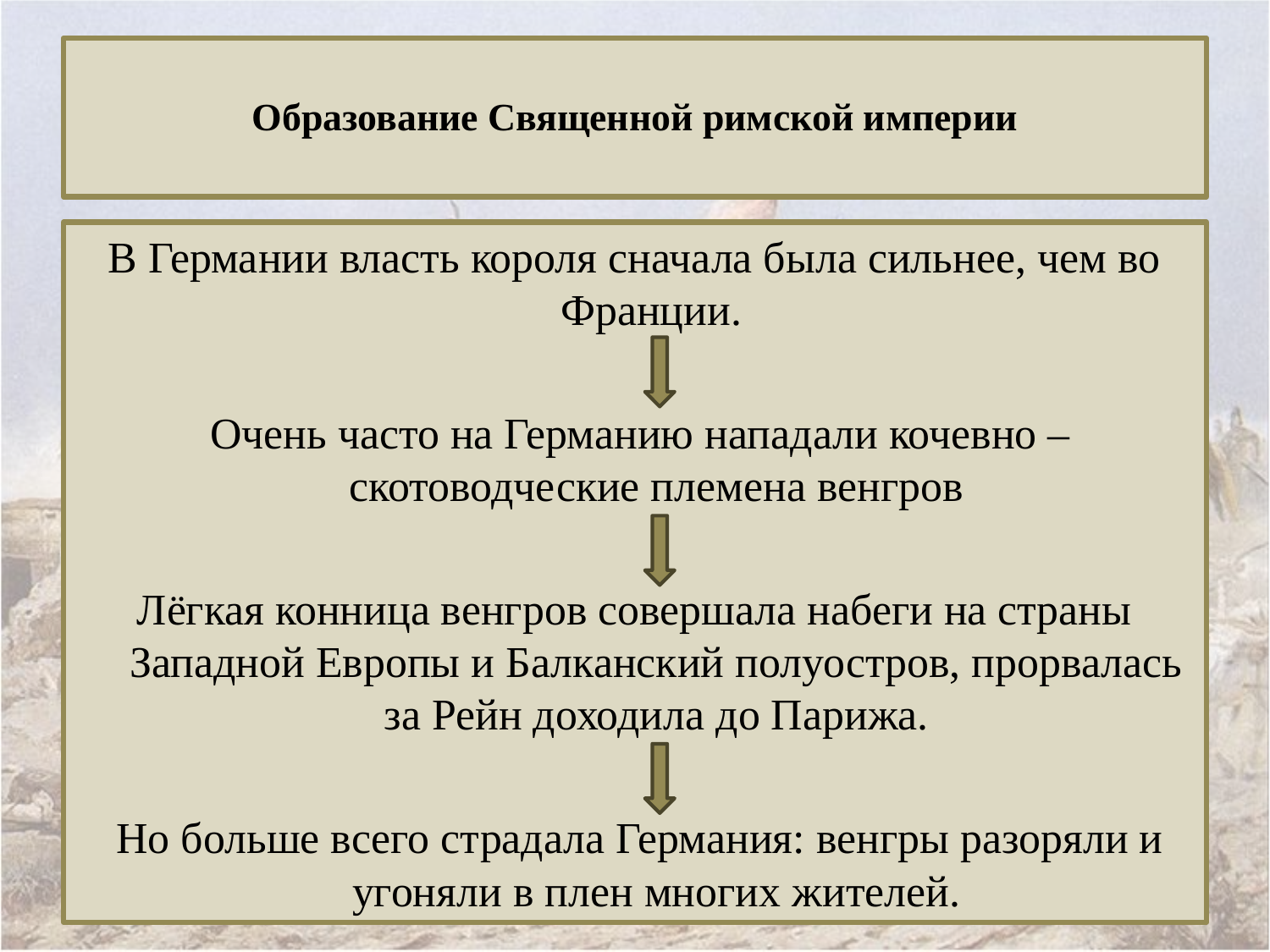

# Образование Священной римской империи
В Германии власть короля сначала была сильнее, чем во Франции.

 Очень часто на Германию нападали кочевно – скотоводческие племена венгров

Лёгкая конница венгров совершала набеги на страны Западной Европы и Балканский полуостров, прорвалась за Рейн доходила до Парижа.

 Но больше всего страдала Германия: венгры разоряли и угоняли в плен многих жителей.